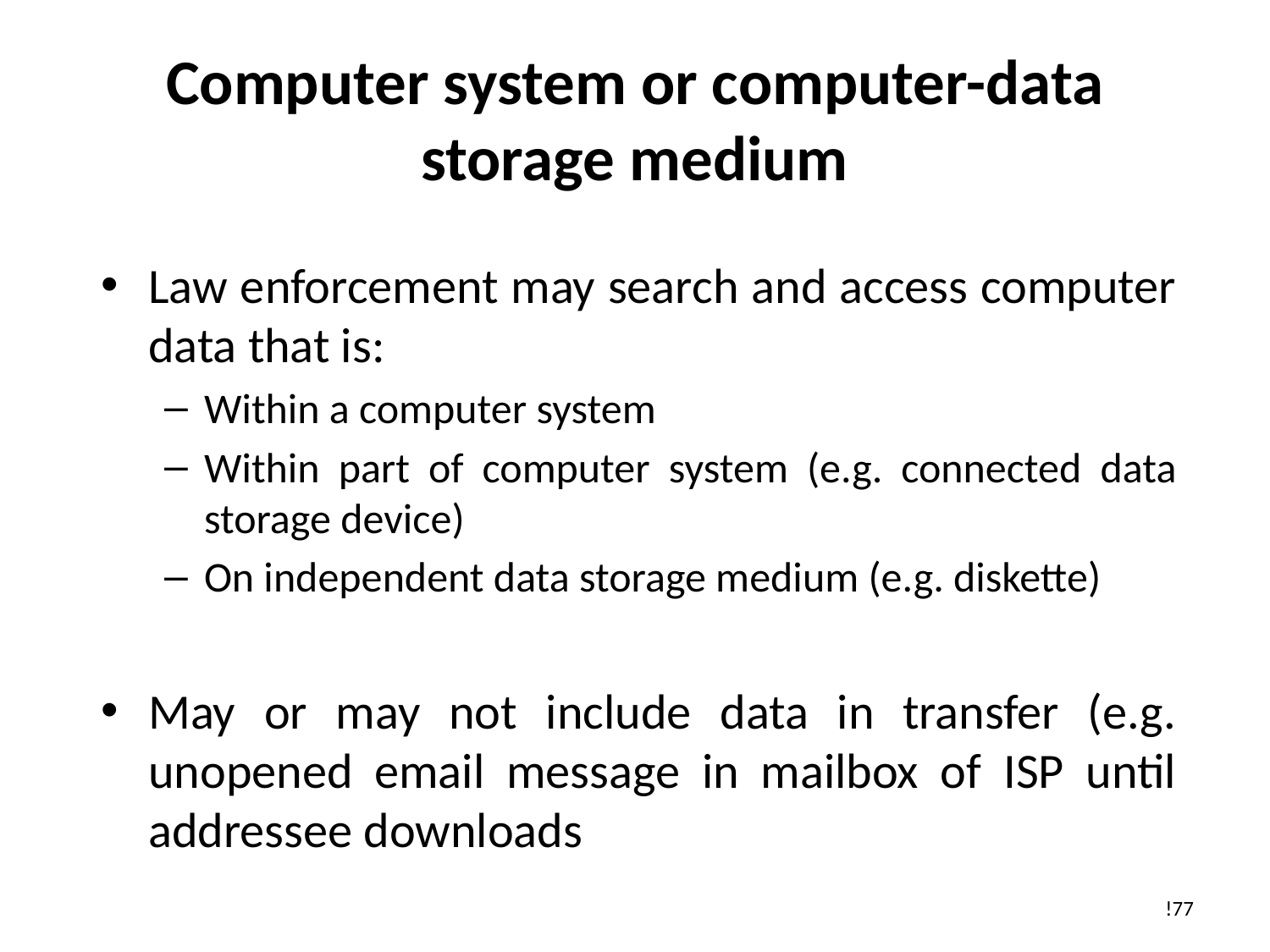

# Computer system or computer-data storage medium
Law enforcement may search and access computer data that is:
Within a computer system
Within part of computer system (e.g. connected data storage device)
On independent data storage medium (e.g. diskette)

May or may not include data in transfer (e.g. unopened email message in mailbox of ISP until addressee downloads
!77